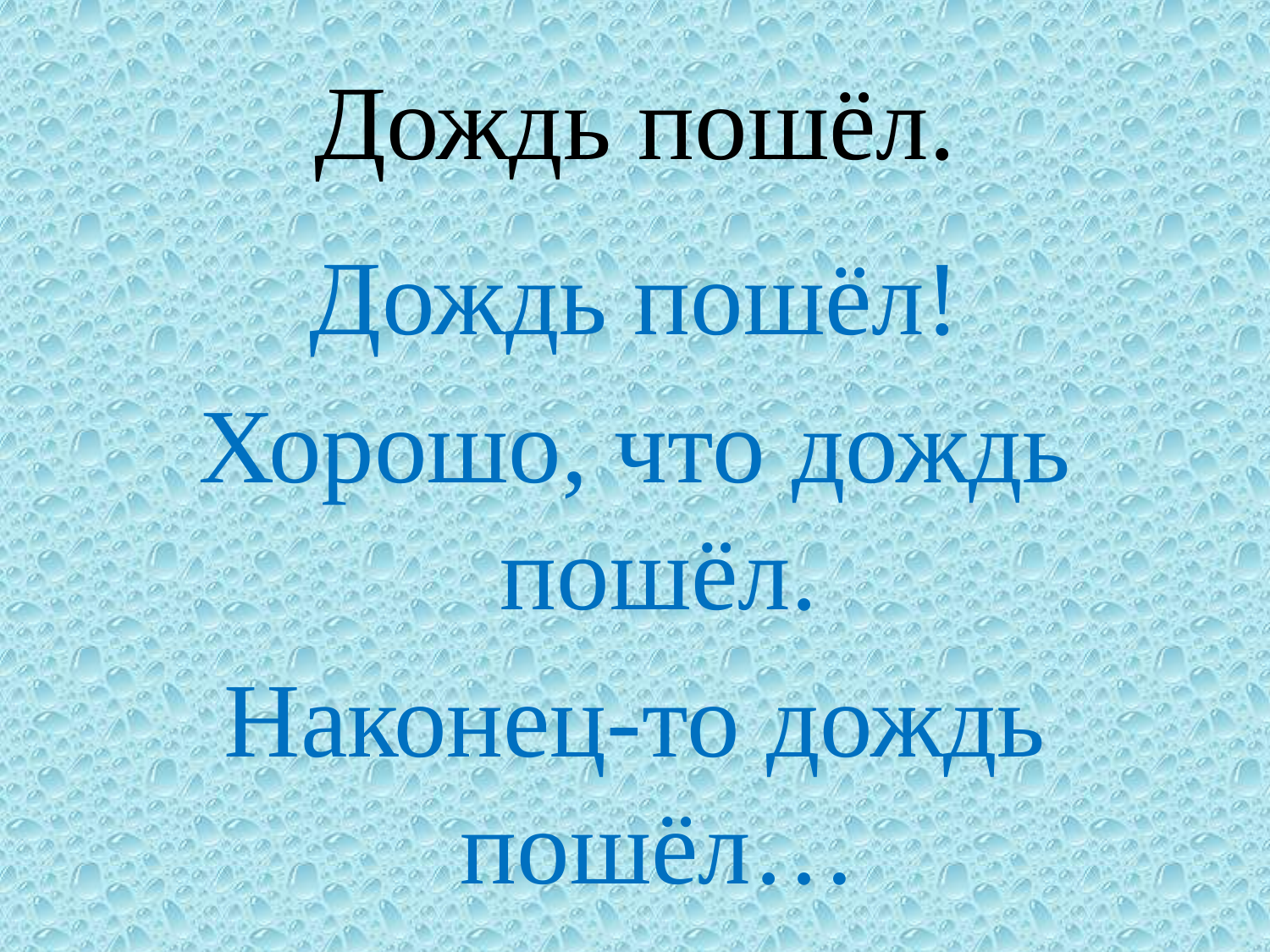

# Дождь пошёл.
Дождь пошёл!
Хорошо, что дождь пошёл.
Наконец-то дождь пошёл…